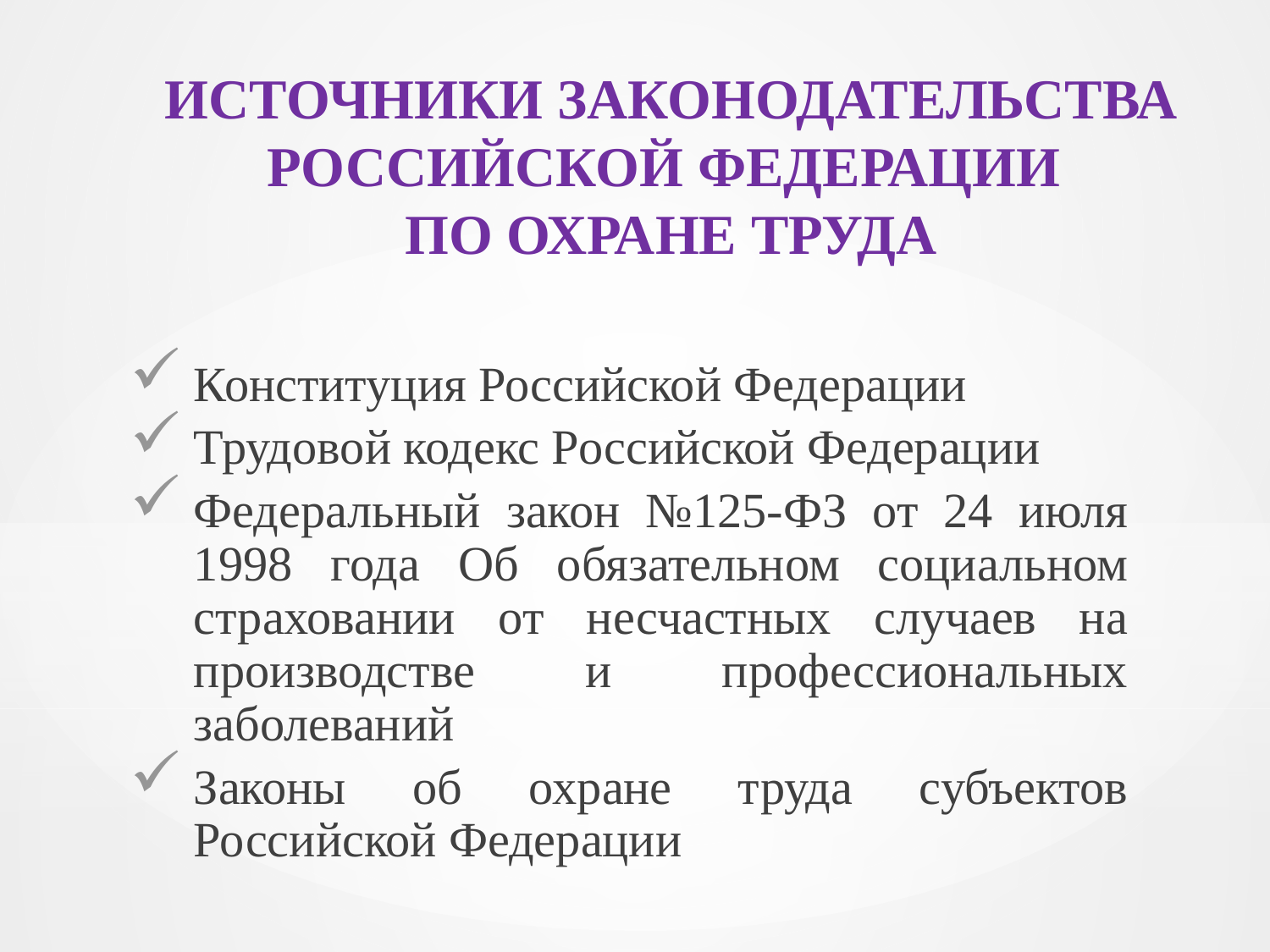

ИСТОЧНИКИ ЗАКОНОДАТЕЛЬСТВА РОССИЙСКОЙ ФЕДЕРАЦИИ
ПО ОХРАНЕ ТРУДА
Конституция Российской Федерации
Трудовой кодекс Российской Федерации
Федеральный закон №125-ФЗ от 24 июля 1998 года Об обязательном социальном страховании от несчастных случаев на производстве и профессиональных заболеваний
Законы об охране труда субъектов Российской Федерации